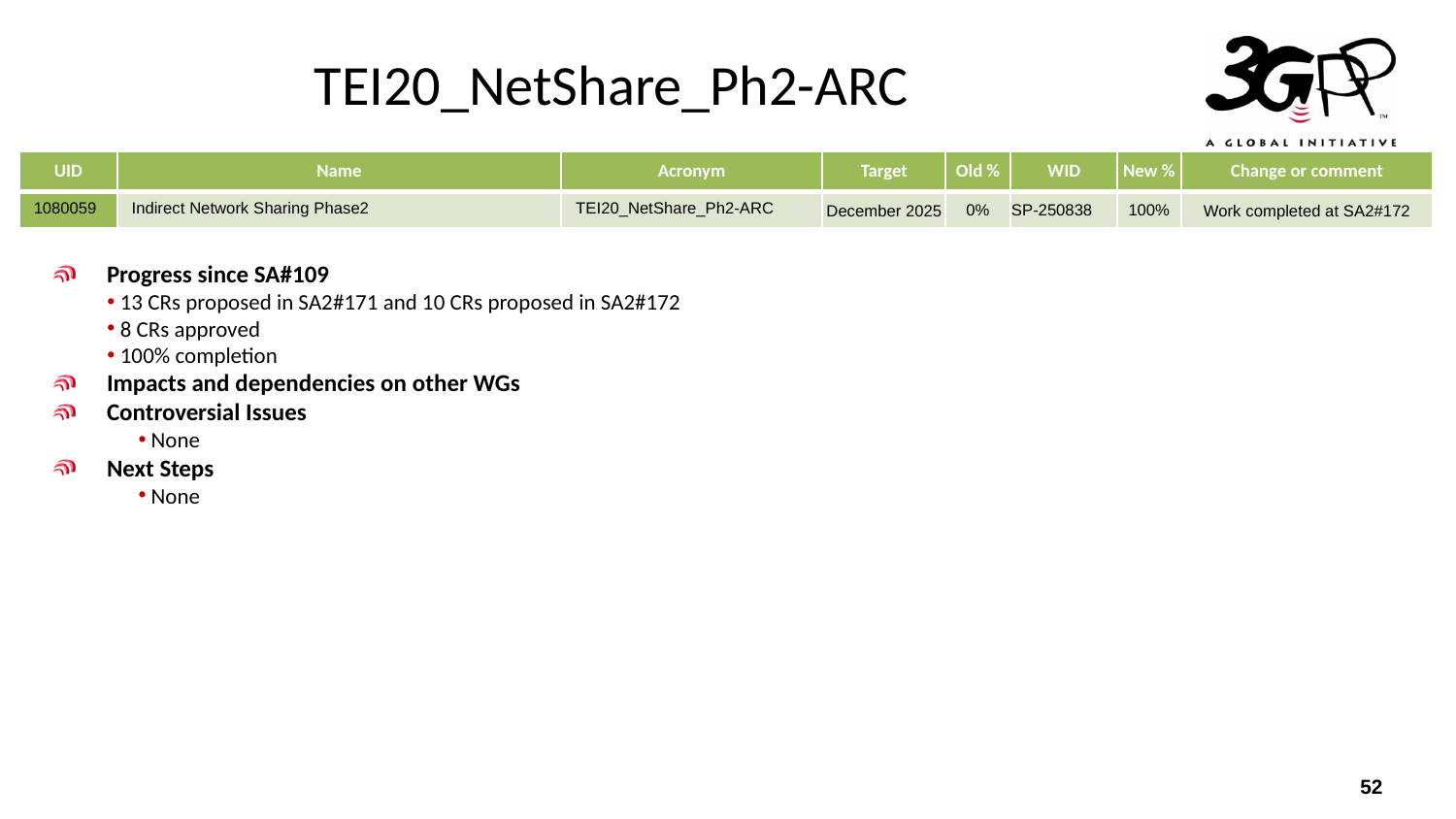

# TEI20_NetShare_Ph2-ARC
| UID | Name | Acronym | Target | Old % | WID | New % | Change or comment |
| --- | --- | --- | --- | --- | --- | --- | --- |
| 1080059 | Indirect Network Sharing Phase2 | TEI20\_NetShare\_Ph2-ARC | December 2025 | 0% | SP-250838 | 100% | Work completed at SA2#172 |
Progress since SA#109
 13 CRs proposed in SA2#171 and 10 CRs proposed in SA2#172
 8 CRs approved
 100% completion
Impacts and dependencies on other WGs
Controversial Issues
 None
Next Steps
 None